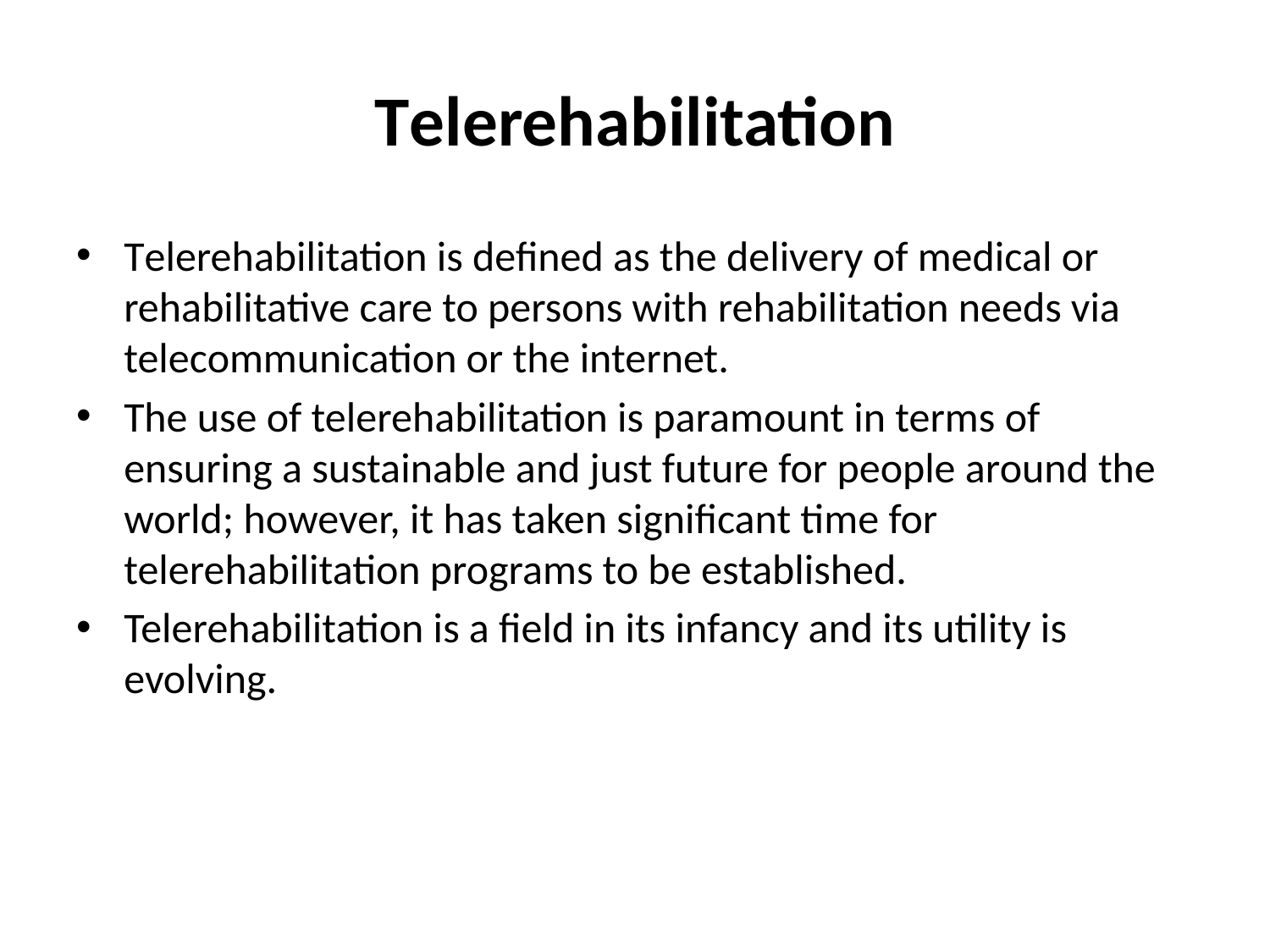

# Telerehabilitation
Telerehabilitation is defined as the delivery of medical or rehabilitative care to persons with rehabilitation needs via telecommunication or the internet.
The use of telerehabilitation is paramount in terms of ensuring a sustainable and just future for people around the world; however, it has taken significant time for telerehabilitation programs to be established.
Telerehabilitation is a field in its infancy and its utility is evolving.